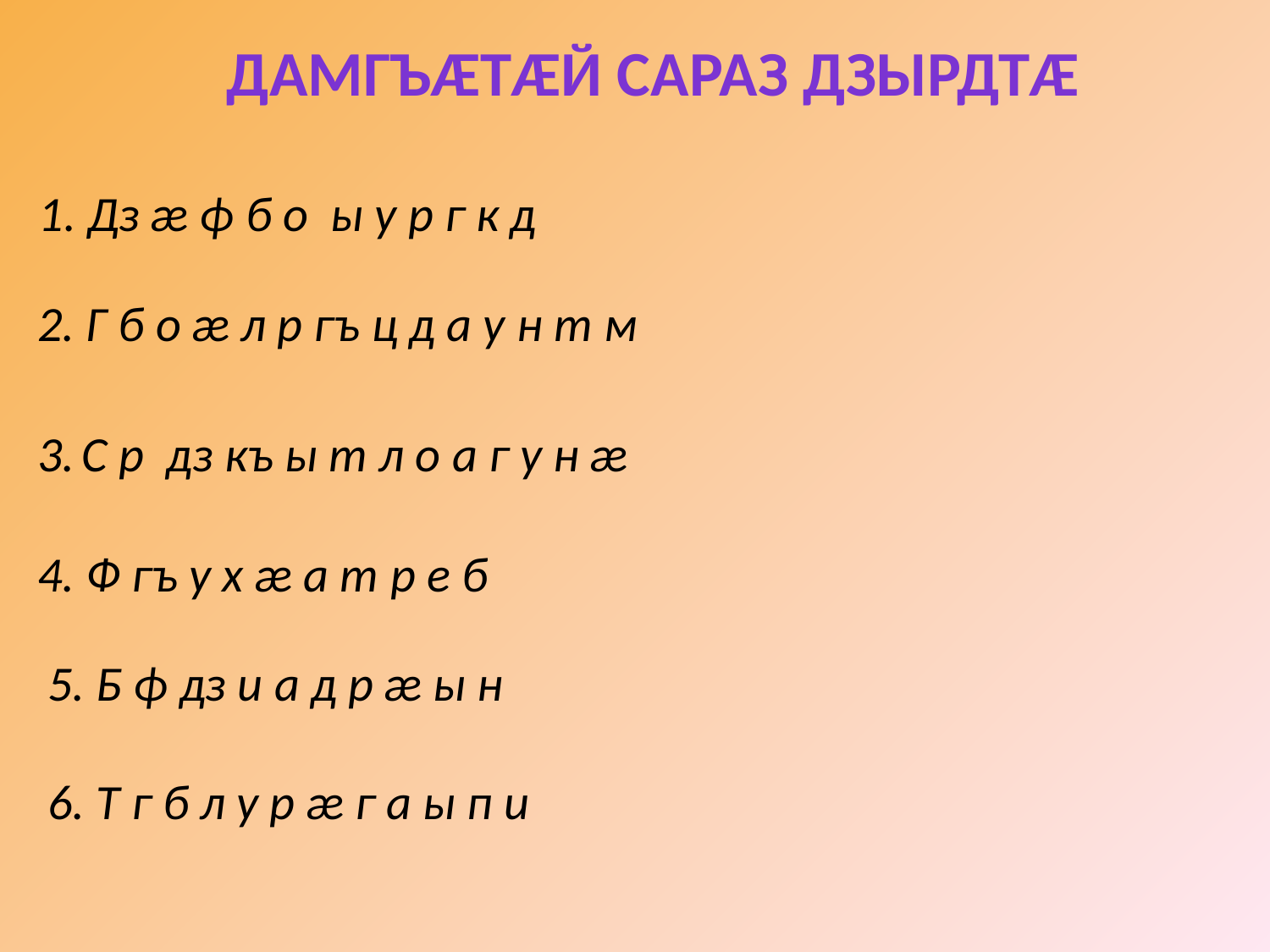

Дамгъæтæй сараз дзырдтæ
1. Дз æ ф б о  ы у р г к д
2. Г б о æ л р гъ ц д а у н т м
3. С р  дз къ ы т л о а г у н æ
4. Ф гъ у х æ а т р е б
5. Б ф дз и а д р æ ы н

6. Т г б л у р æ г а ы п и